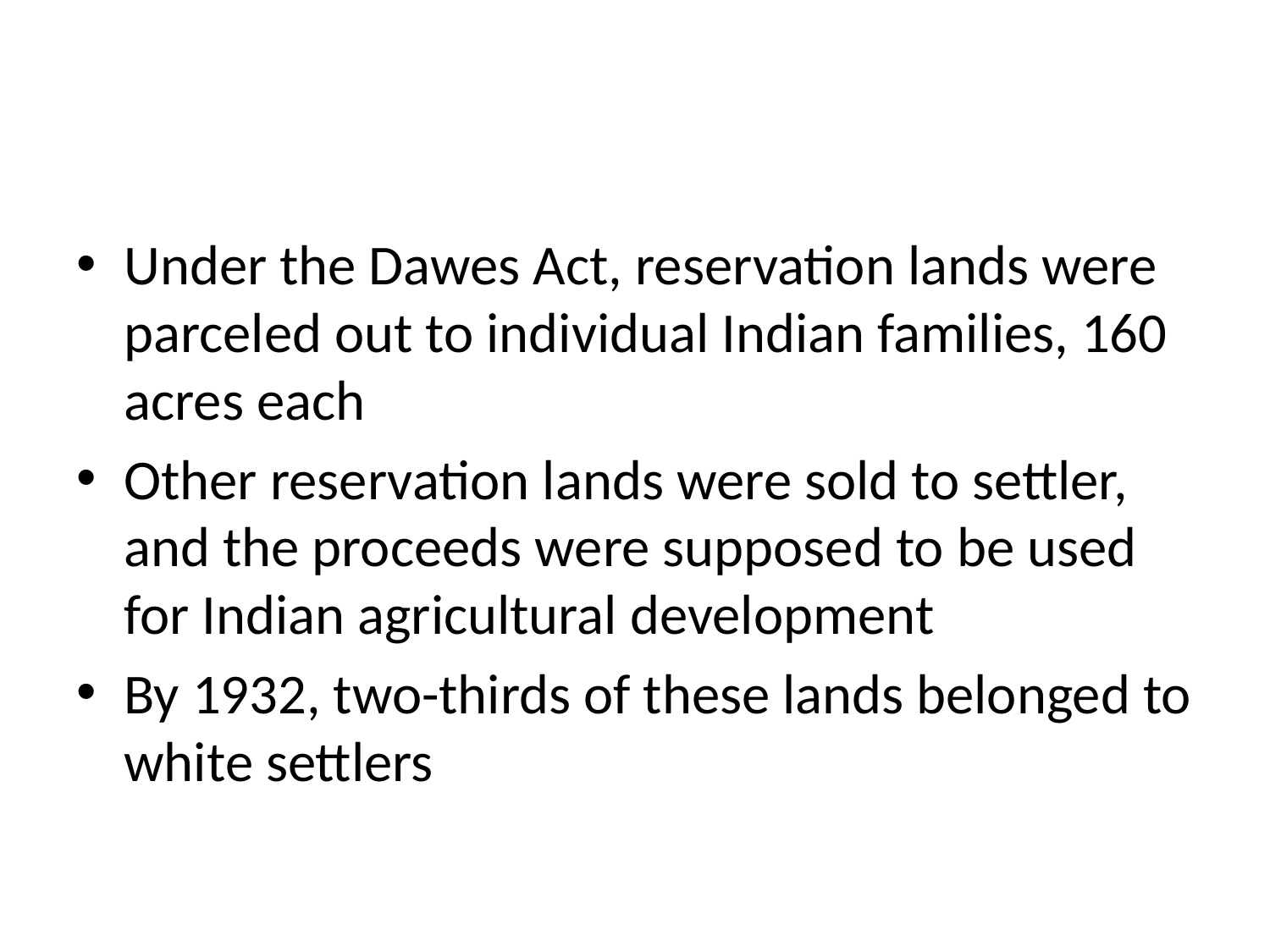

#
Under the Dawes Act, reservation lands were parceled out to individual Indian families, 160 acres each
Other reservation lands were sold to settler, and the proceeds were supposed to be used for Indian agricultural development
By 1932, two-thirds of these lands belonged to white settlers